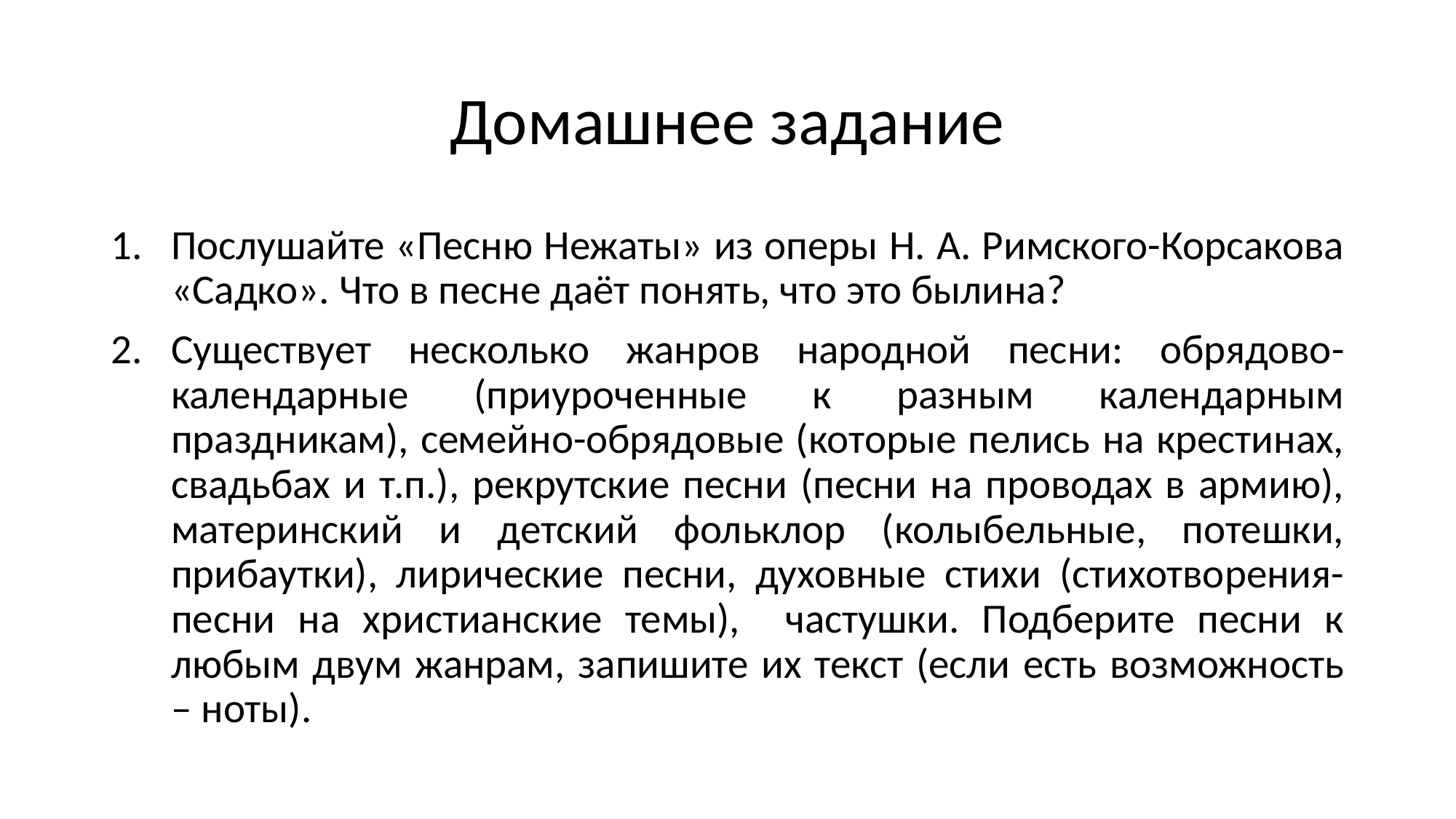

# Домашнее задание
Послушайте «Песню Нежаты» из оперы Н. А. Римского-Корсакова «Садко». Что в песне даёт понять, что это былина?
Существует несколько жанров народной песни: обрядово-календарные (приуроченные к разным календарным праздникам), семейно-обрядовые (которые пелись на крестинах, свадьбах и т.п.), рекрутские песни (песни на проводах в армию), материнский и детский фольклор (колыбельные, потешки, прибаутки), лирические песни, духовные стихи (стихотворения-песни на христианские темы),  частушки. Подберите песни к любым двум жанрам, запишите их текст (если есть возможность – ноты).